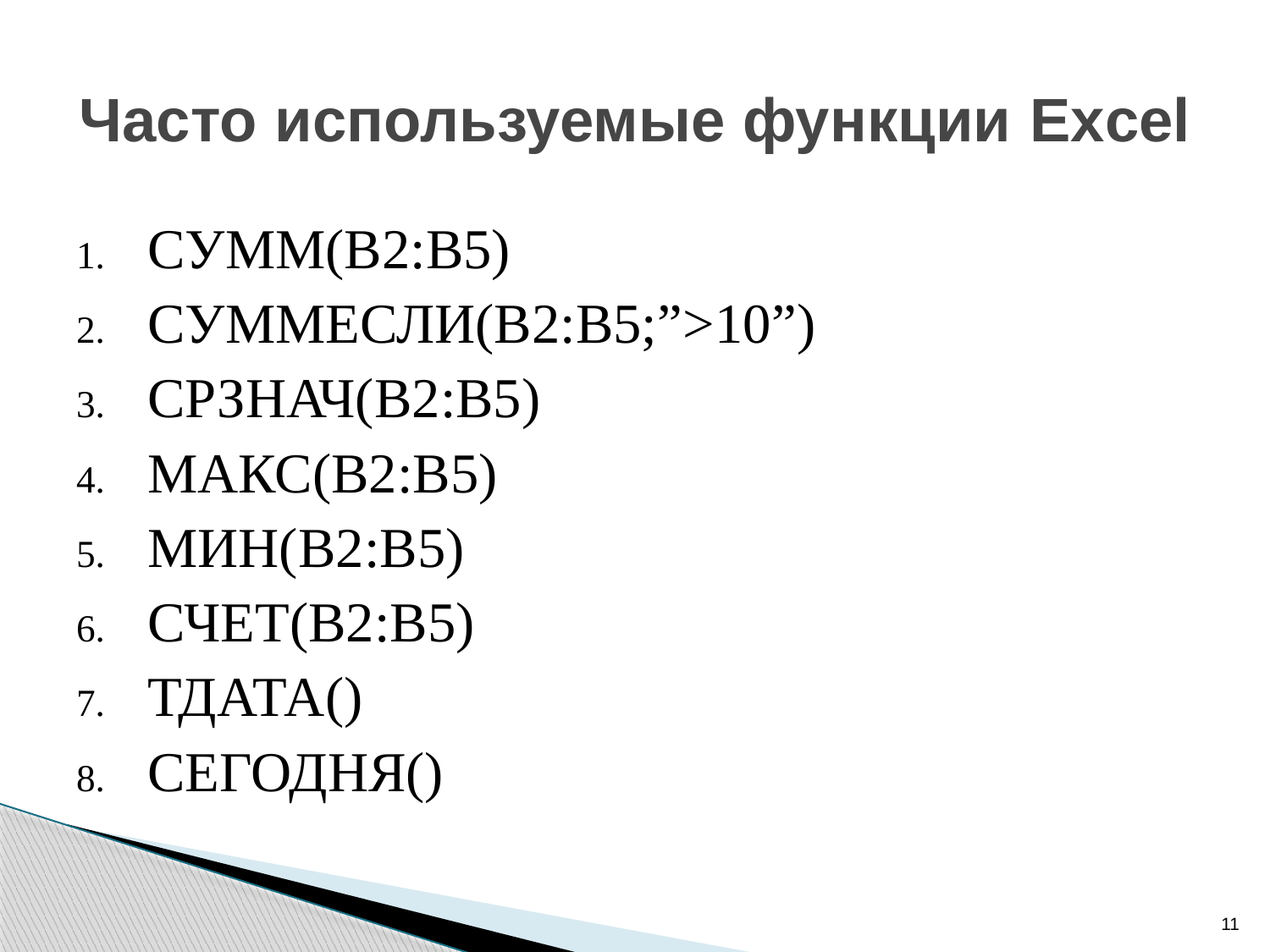

# Часто используемые функции Excel
CУММ(В2:В5)
CУММЕСЛИ(В2:В5;”>10”)
СРЗНАЧ(В2:В5)
МАКС(В2:В5)
МИН(В2:В5)
СЧЕТ(В2:В5)
ТДАТА()
СЕГОДНЯ()

11